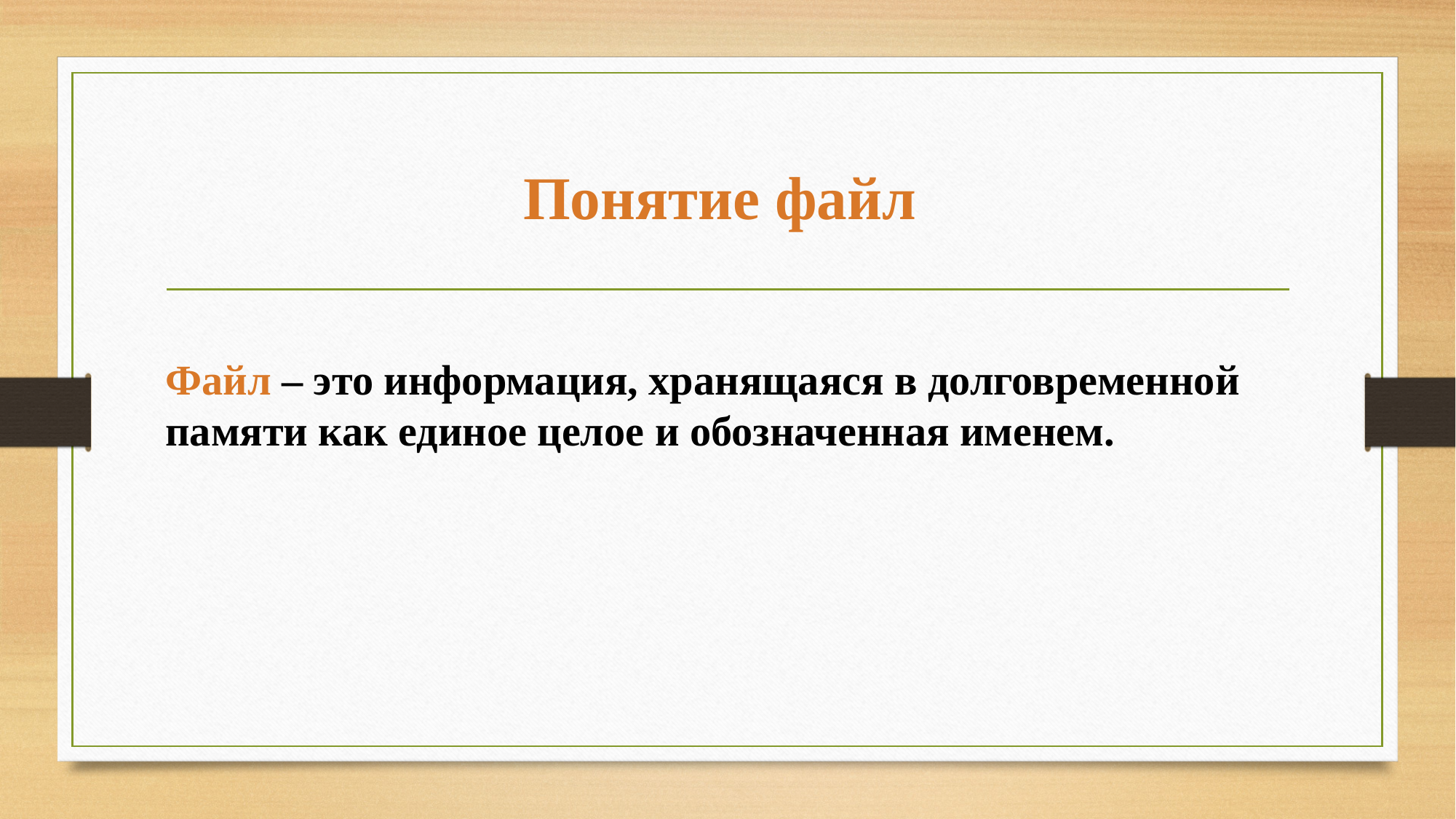

# Понятие файл
Файл – это информация, хранящаяся в долговременной памяти как единое целое и обозначенная именем.